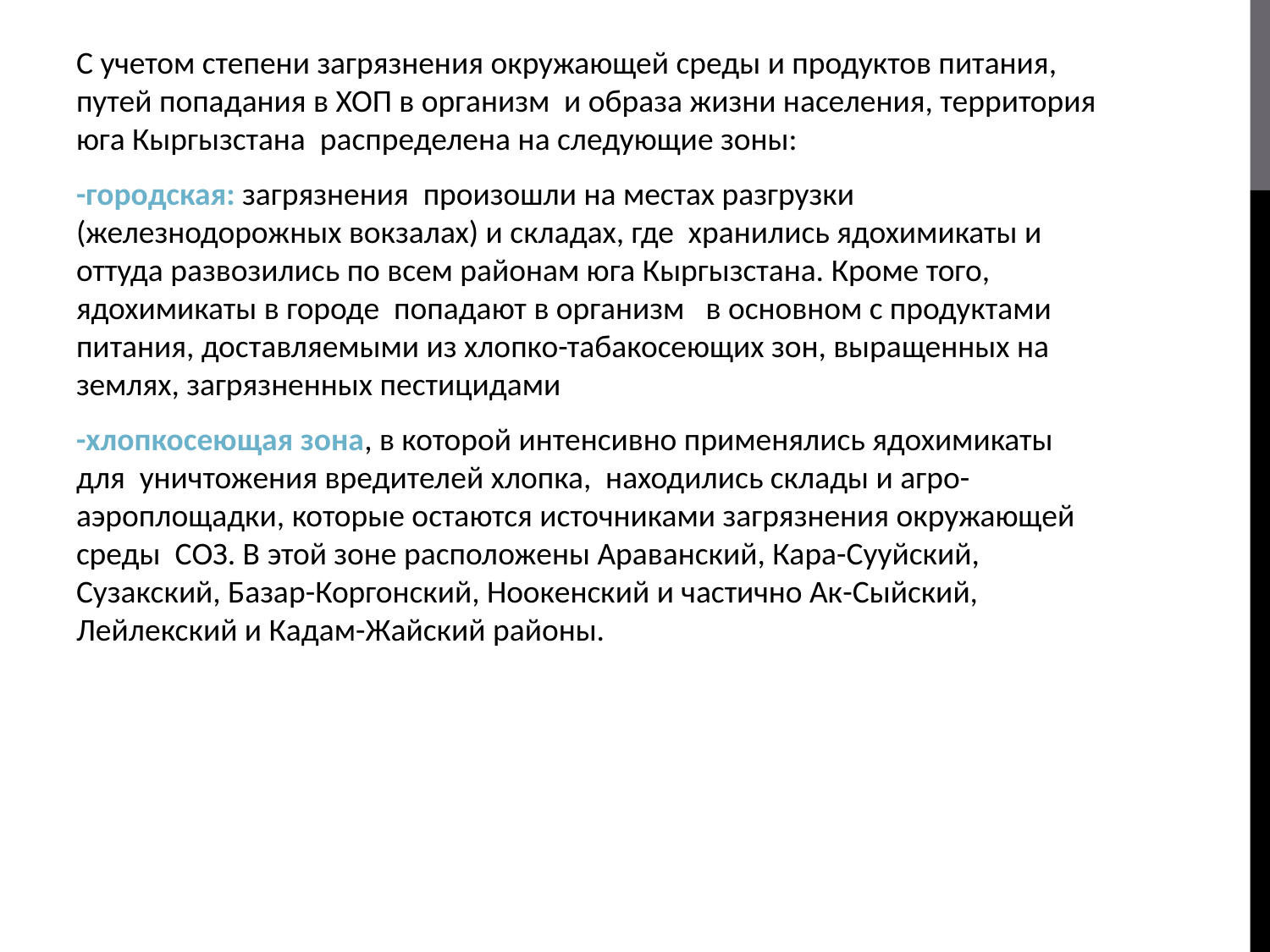

С учетом степени загрязнения окружающей среды и продуктов питания,  путей попадания в ХОП в организм  и образа жизни населения, территория юга Кыргызстана  распределена на следующие зоны:
-городская: загрязнения  произошли на местах разгрузки (железнодорожных вокзалах) и складах, где  хранились ядохимикаты и оттуда развозились по всем районам юга Кыргызстана. Кроме того,  ядохимикаты в городе  попадают в организм   в основном с продуктами питания, доставляемыми из хлопко-табакосеющих зон, выращенных на землях, загрязненных пестицидами
-хлопкосеющая зона, в которой интенсивно применялись ядохимикаты для  уничтожения вредителей хлопка,  находились склады и агро-аэроплощадки, которые остаются источниками загрязнения окружающей среды  СОЗ. В этой зоне расположены Араванский, Кара-Сууйский, Сузакский, Базар-Коргонский, Ноокенский и частично Ак-Сыйский, Лейлекский и Кадам-Жайский районы.